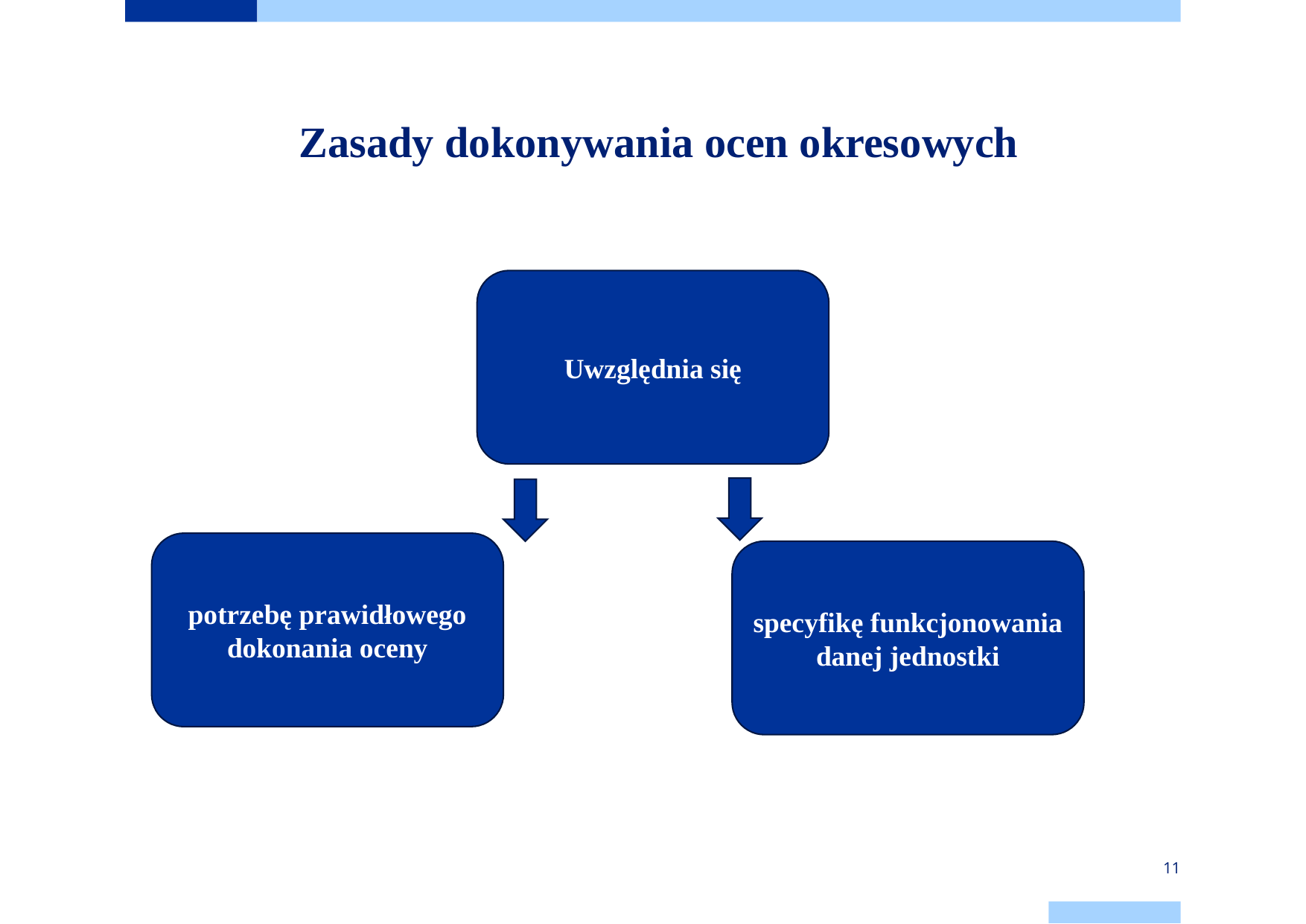

# Zasady dokonywania ocen okresowych

Uwzględnia się

potrzebę prawidłowego dokonania oceny
specyfikę funkcjonowania danej jednostki
11